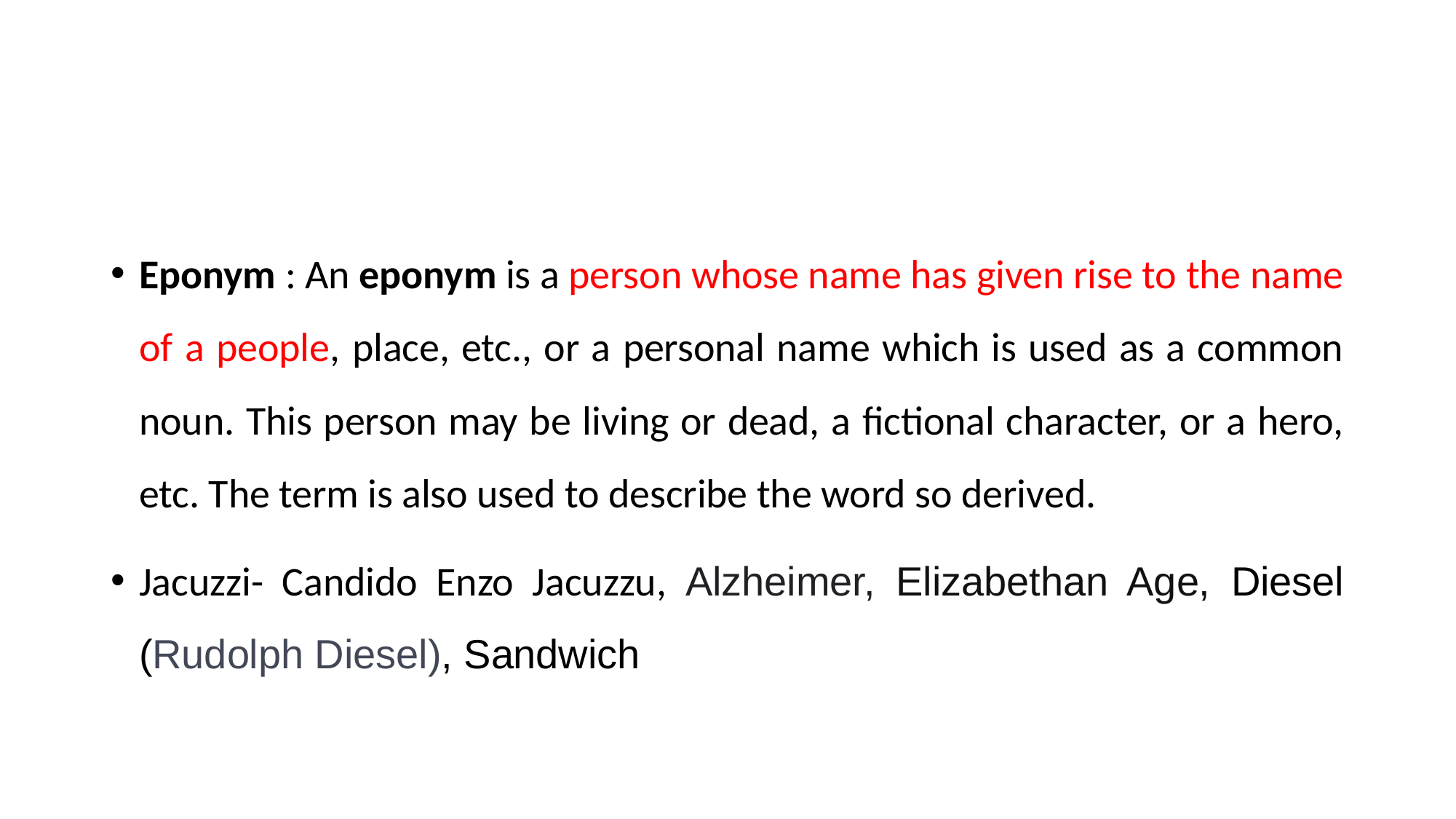

#
Eponym : An eponym is a person whose name has given rise to the name of a people, place, etc., or a personal name which is used as a common noun. This person may be living or dead, a fictional character, or a hero, etc. The term is also used to describe the word so derived.
Jacuzzi- Candido Enzo Jacuzzu, Alzheimer, Elizabethan Age, Diesel (Rudolph Diesel), Sandwich